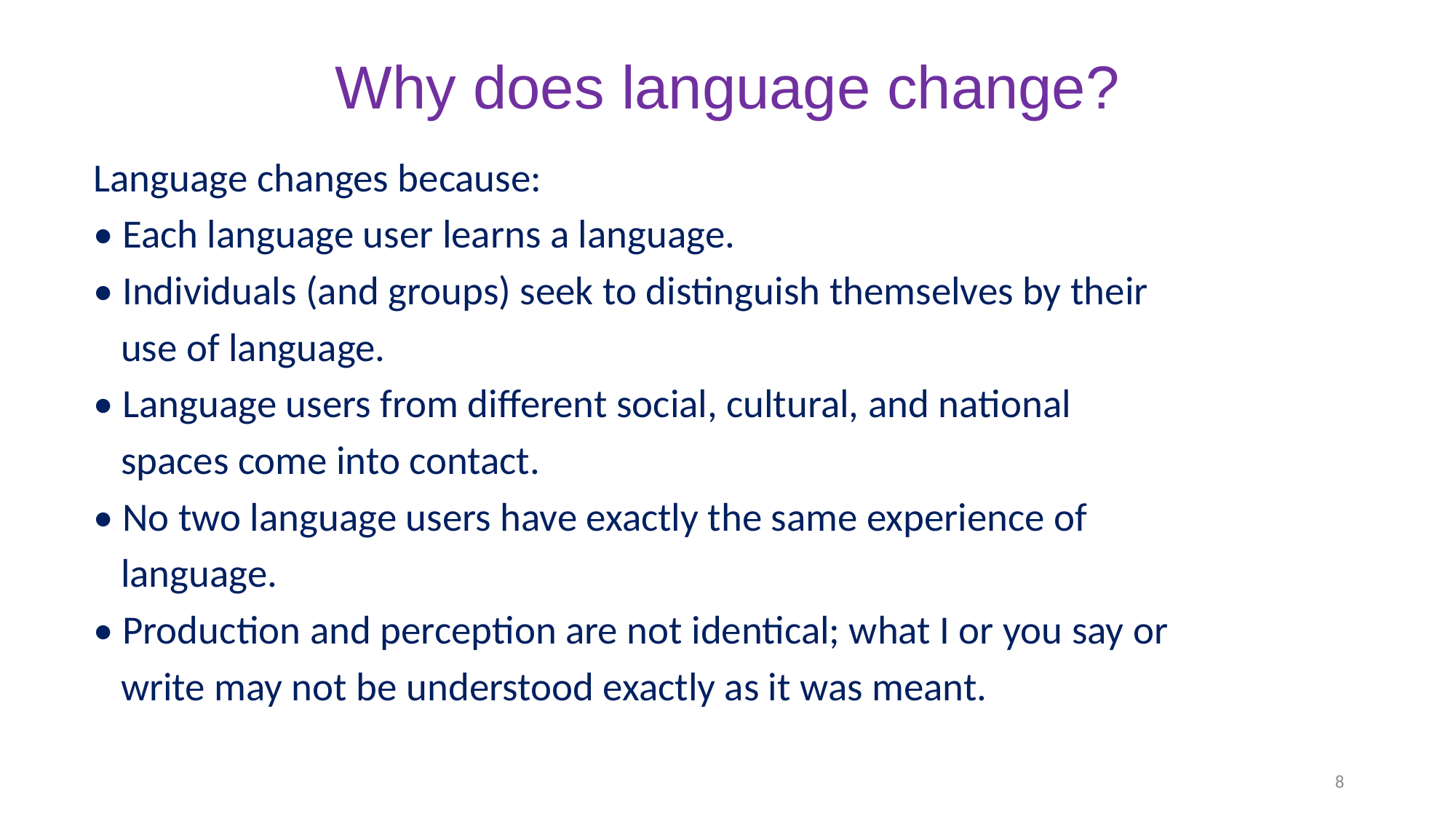

# Why does language change?
Language changes because:
• Each language user learns a language.
• Individuals (and groups) seek to distinguish themselves by their
   use of language.
• Language users from different social, cultural, and national
   spaces come into contact.
• No two language users have exactly the same experience of
   language.
• Production and perception are not identical; what I or you say or
   write may not be understood exactly as it was meant.

8